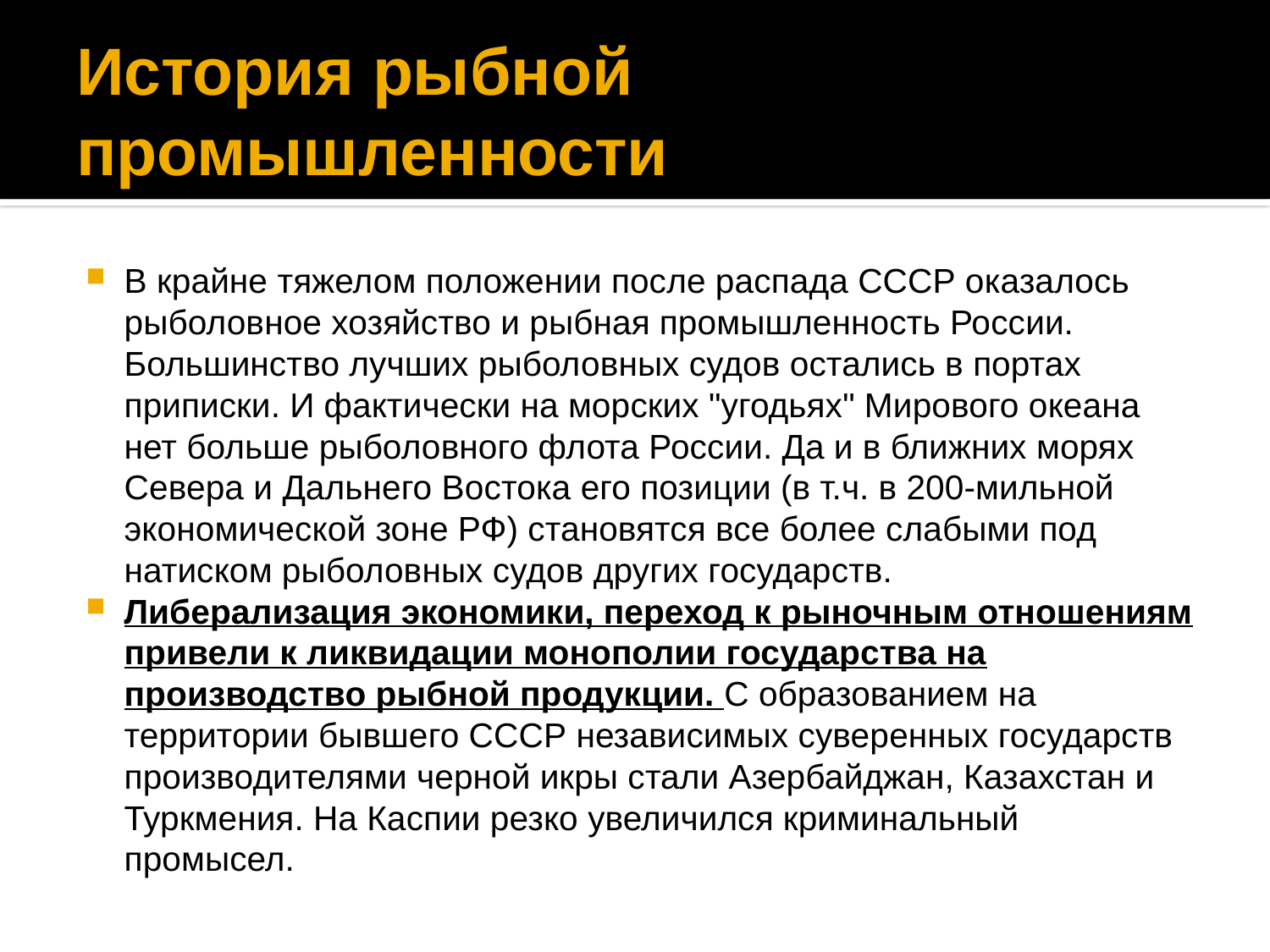

# История рыбной промышленности
В крайне тяжелом положении после распада СССР оказалось рыболовное хозяйство и рыбная промышленность России. Большинство лучших рыболовных судов остались в портах приписки. И фактически на морских "угодьях" Мирового океана нет больше рыболовного флота России. Да и в ближних морях Севера и Дальнего Востока его позиции (в т.ч. в 200-мильной экономической зоне РФ) становятся все более слабыми под натиском рыболовных судов других государств.
Либерализация экономики, переход к рыночным отношениям привели к ликвидации монополии государства на производство рыбной продукции. С образованием на территории бывшего СССР независимых суверенных государств производителями черной икры стали Азербайджан, Казахстан и Туркмения. На Каспии резко увеличился криминальный промысел.